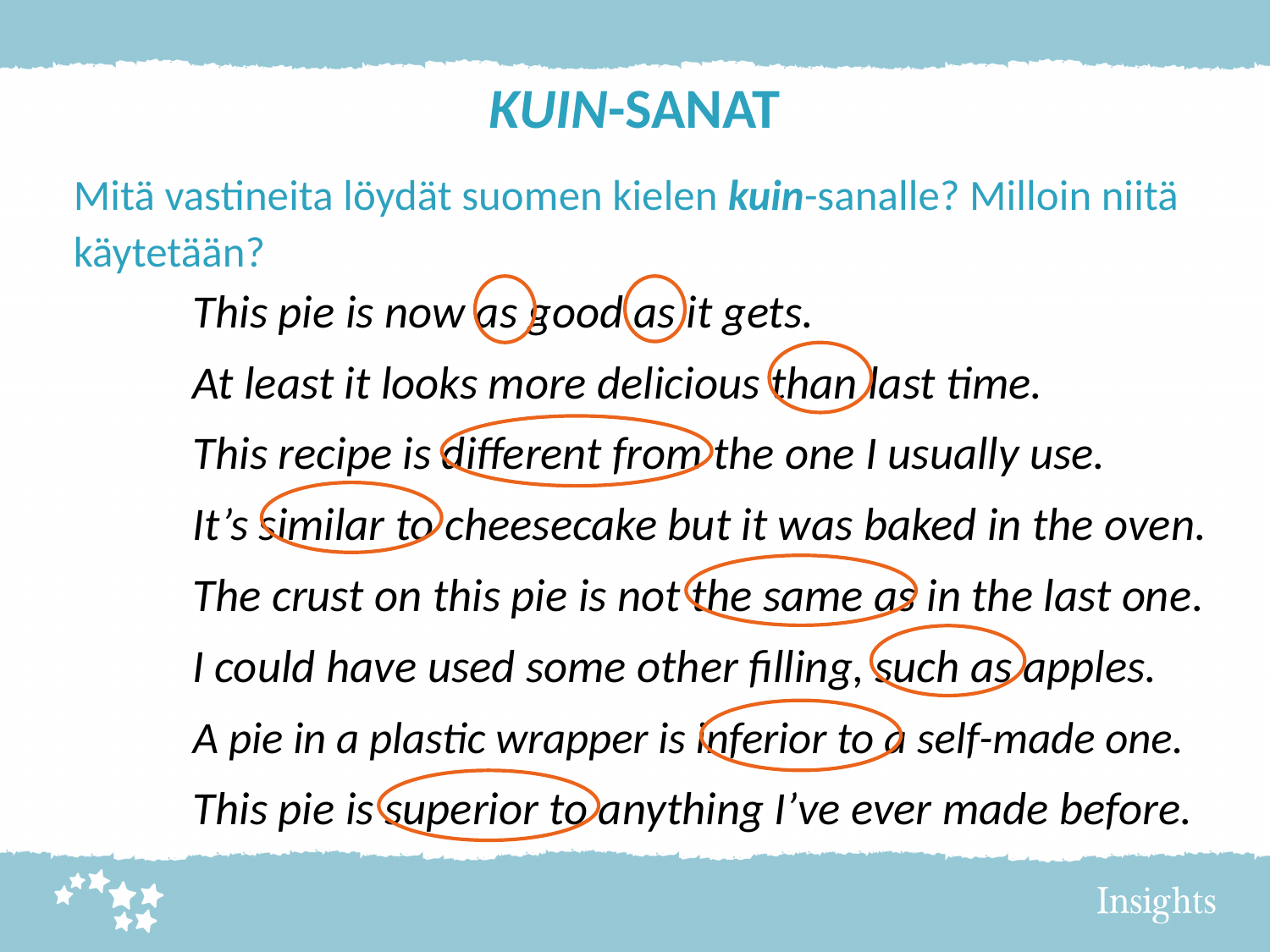

# KUIN-SANAT
Mitä vastineita löydät suomen kielen kuin-sanalle? Milloin niitä käytetään?
	This pie is now as good as it gets.
	At least it looks more delicious than last time.
	This recipe is different from the one I usually use.
	It’s similar to cheesecake but it was baked in the oven.
	The crust on this pie is not the same as in the last one.
	I could have used some other filling, such as apples.
	A pie in a plastic wrapper is inferior to a self-made one.
	This pie is superior to anything I’ve ever made before.